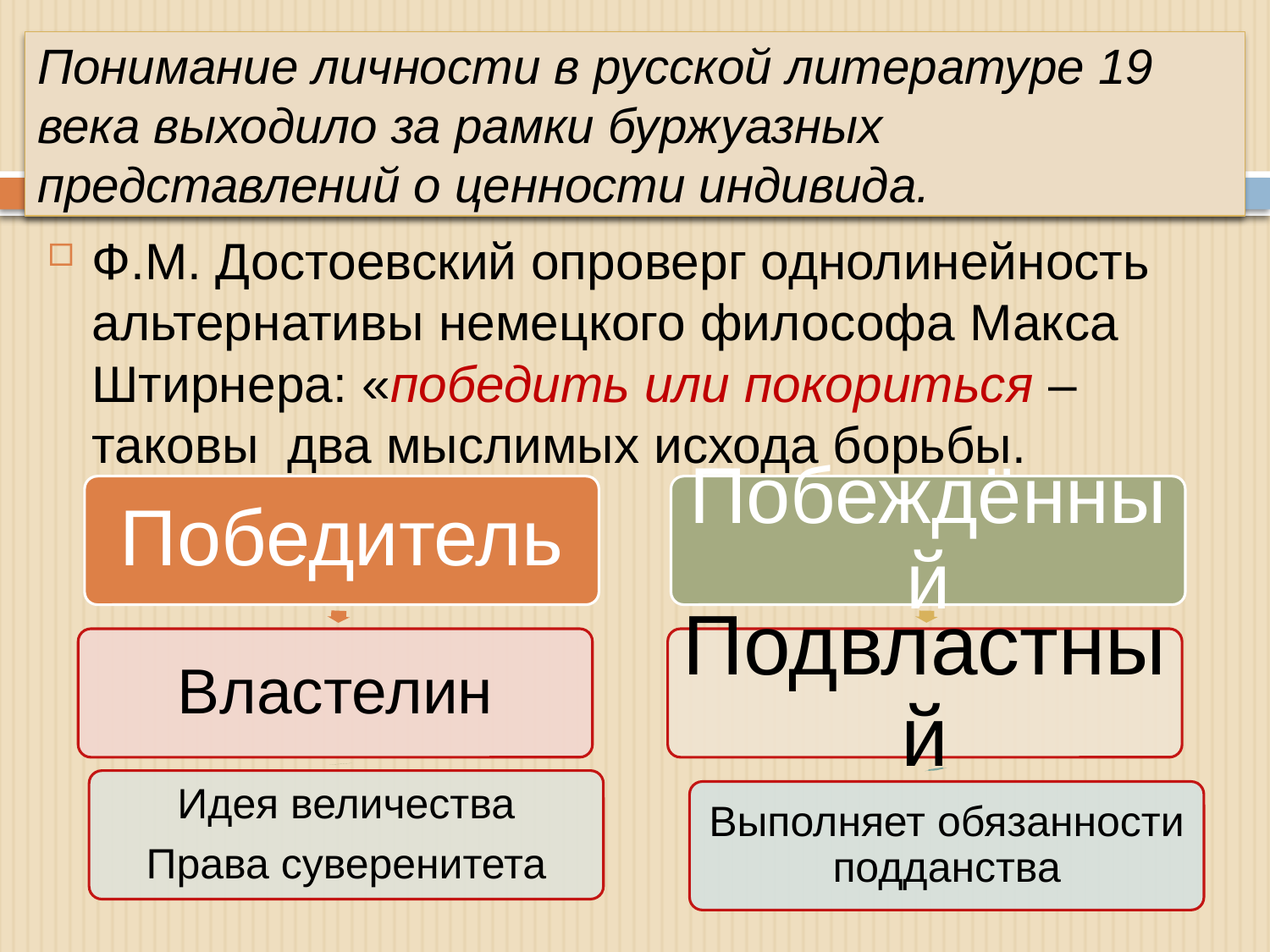

# Понимание личности в русской литературе 19 века выходило за рамки буржуазных представлений о ценности индивида.
Ф.М. Достоевский опроверг однолинейность альтернативы немецкого философа Макса Штирнера: «победить или покориться – таковы  два мыслимых исхода борьбы.
Победитель
Властелин
Идея величества
Права суверенитета
Побеждённый
Подвластный
Выполняет обязанности подданства